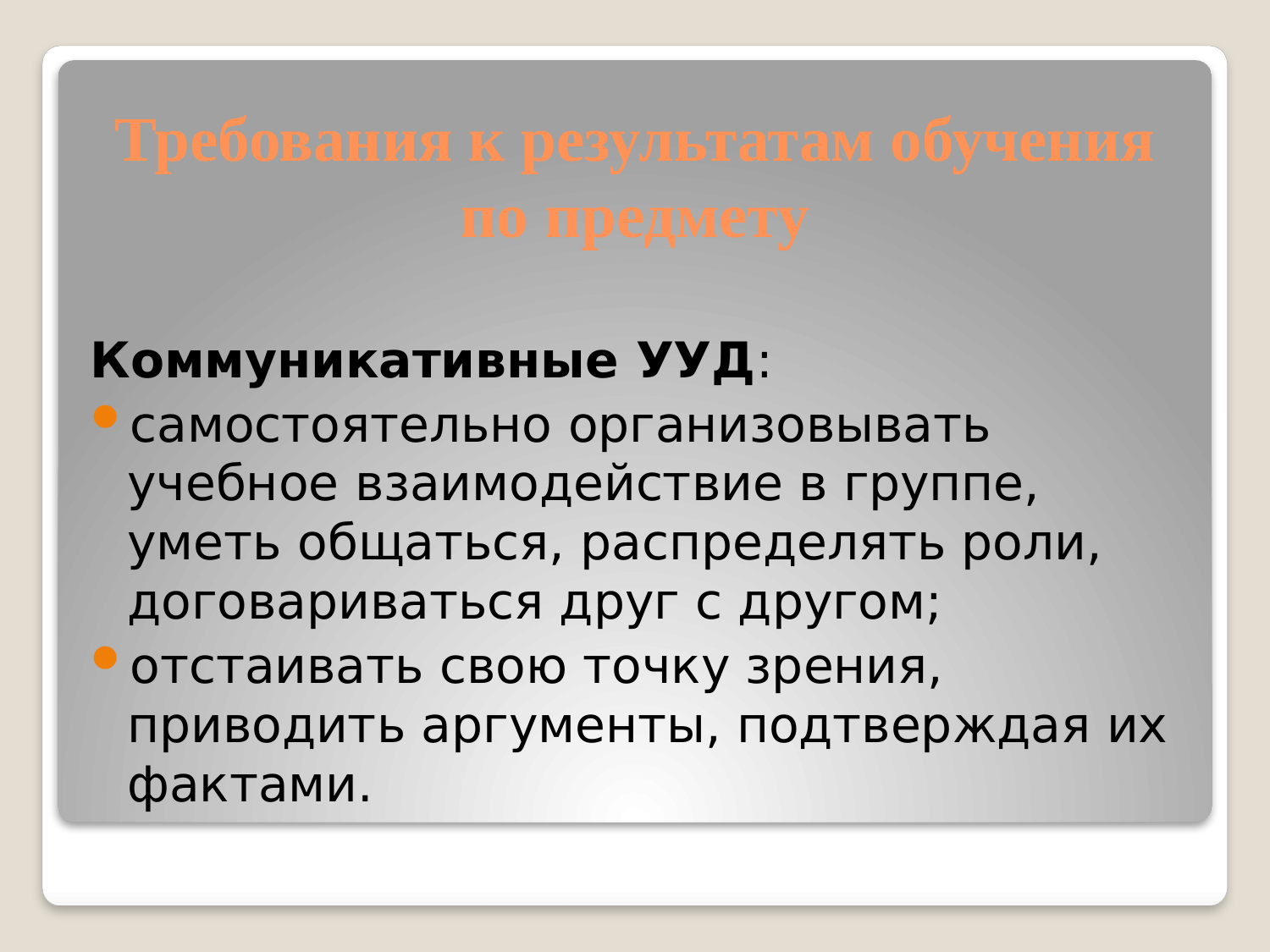

# Требования к результатам обучения по предмету
Коммуникативные УУД:
самостоятельно организовывать учебное взаимодействие в группе, уметь общаться, распределять роли, договариваться друг с другом;
отстаивать свою точку зрения, приводить аргументы, подтверждая их фактами.